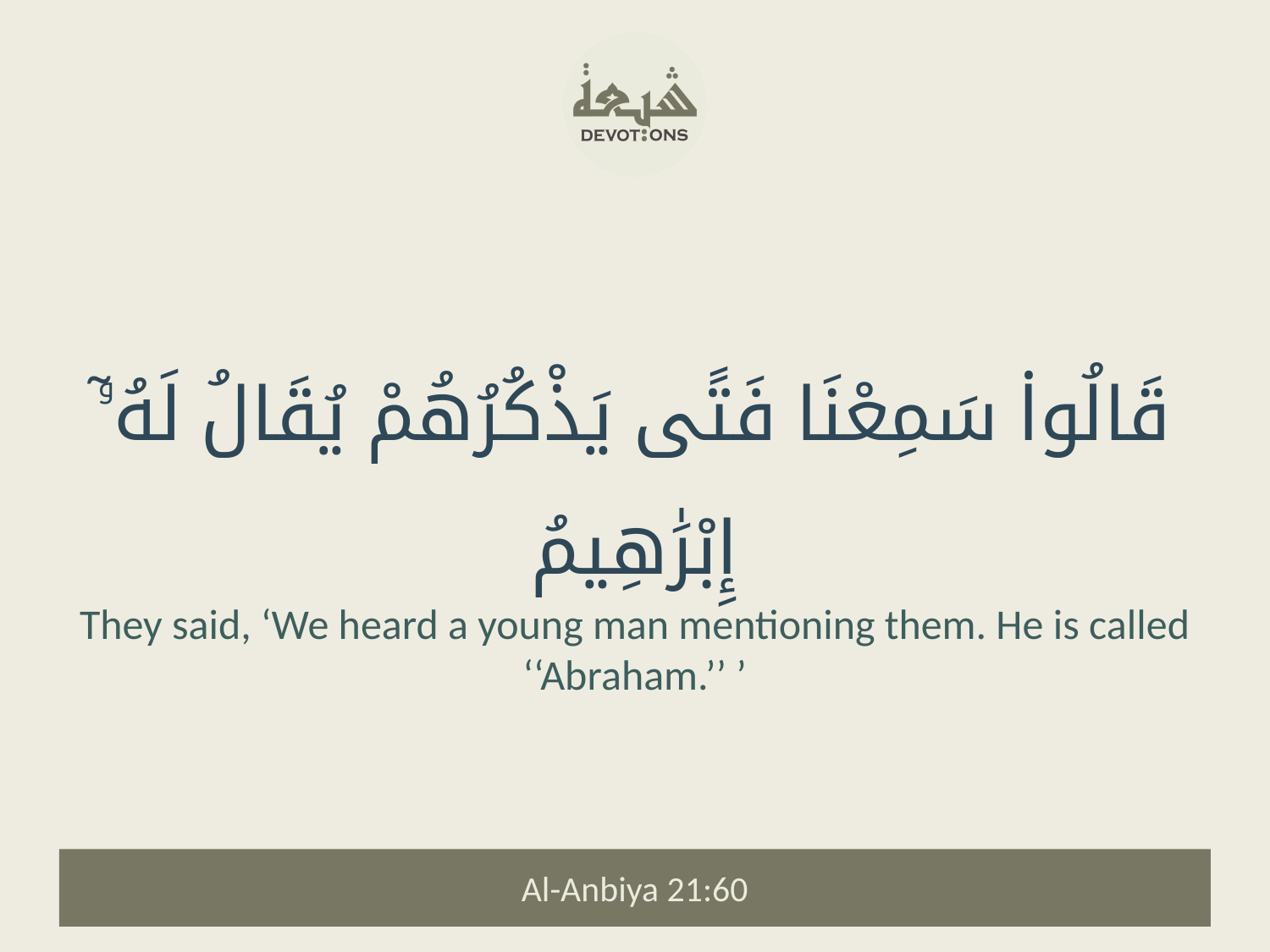

قَالُوا۟ سَمِعْنَا فَتًى يَذْكُرُهُمْ يُقَالُ لَهُۥٓ إِبْرَٰهِيمُ
They said, ‘We heard a young man mentioning them. He is called ‘‘Abraham.’’ ’
Al-Anbiya 21:60